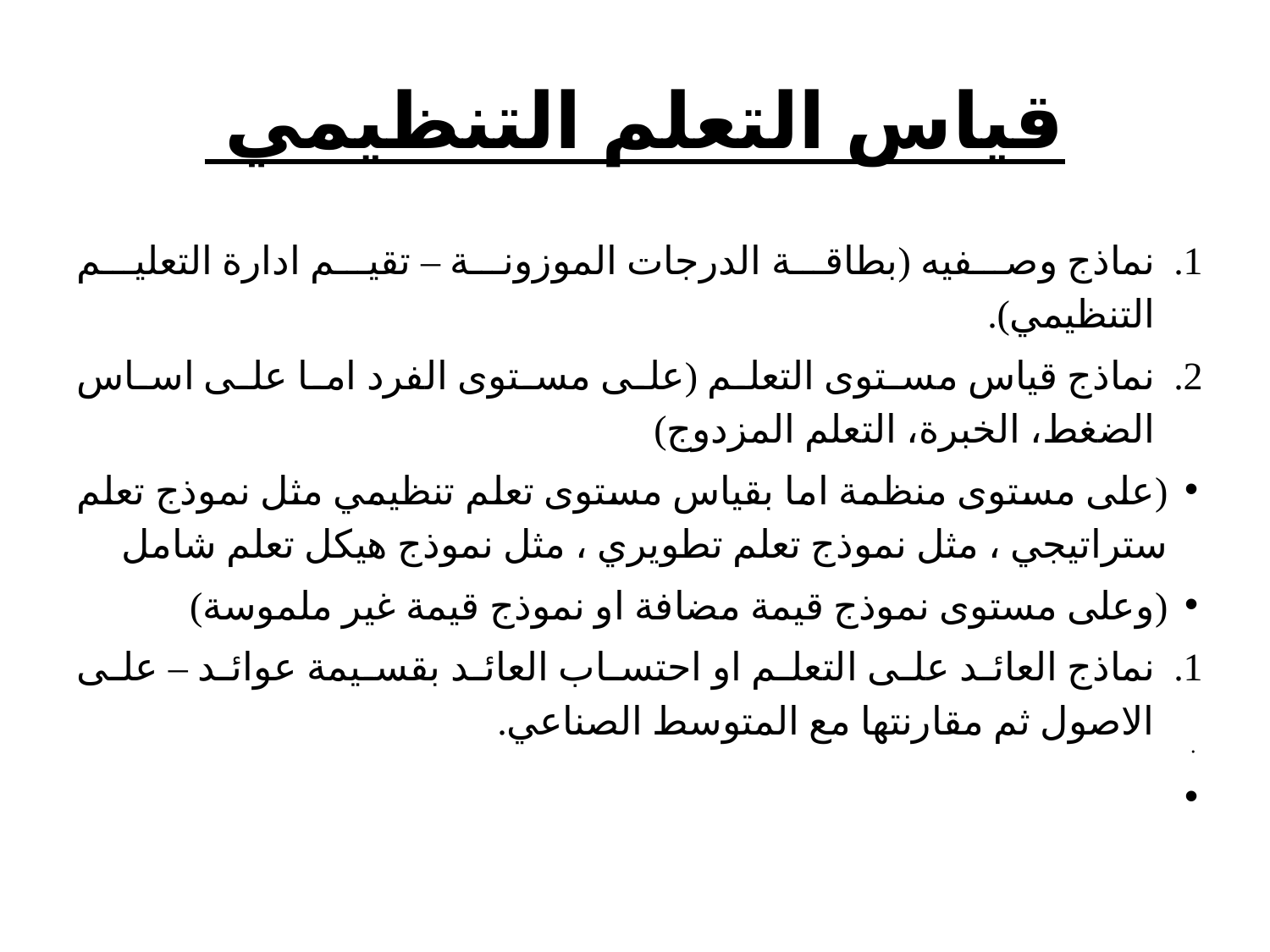

# قياس التعلم التنظيمي
نماذج وصفيه (بطاقة الدرجات الموزونة – تقيم ادارة التعليم التنظيمي).
نماذج قياس مستوى التعلم (على مستوى الفرد اما على اساس الضغط، الخبرة، التعلم المزدوج)
(على مستوى منظمة اما بقياس مستوى تعلم تنظيمي مثل نموذج تعلم ستراتيجي ، مثل نموذج تعلم تطويري ، مثل نموذج هيكل تعلم شامل
(وعلى مستوى نموذج قيمة مضافة او نموذج قيمة غير ملموسة)
نماذج العائد على التعلم او احتساب العائد بقسيمة عوائد – على الاصول ثم مقارنتها مع المتوسط الصناعي.